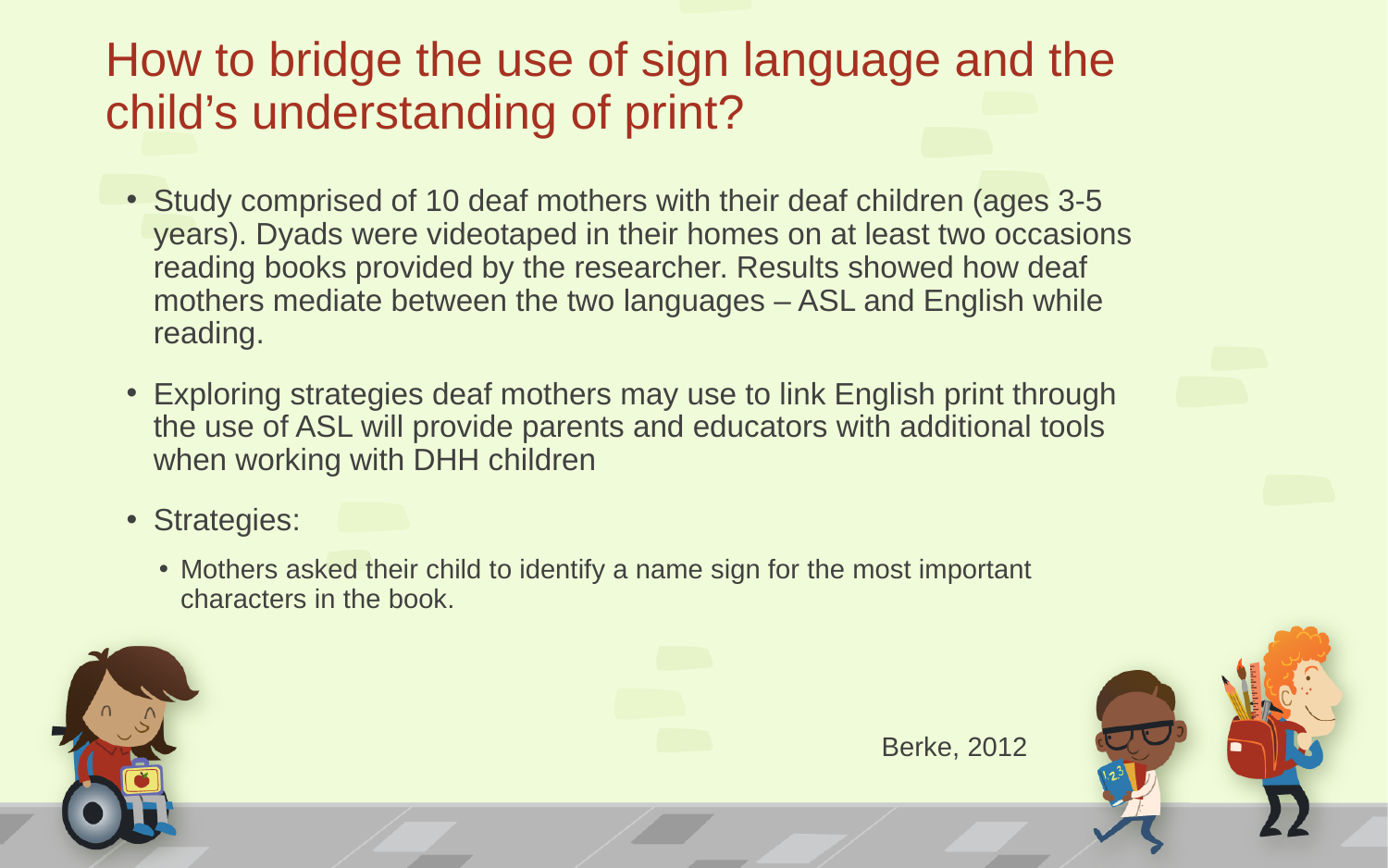

# How to bridge the use of sign language and the child’s understanding of print?
Study comprised of 10 deaf mothers with their deaf children (ages 3-5 years). Dyads were videotaped in their homes on at least two occasions reading books provided by the researcher. Results showed how deaf mothers mediate between the two languages – ASL and English while reading.
Exploring strategies deaf mothers may use to link English print through the use of ASL will provide parents and educators with additional tools when working with DHH children
Strategies:
Mothers asked their child to identify a name sign for the most important characters in the book.

Berke, 2012